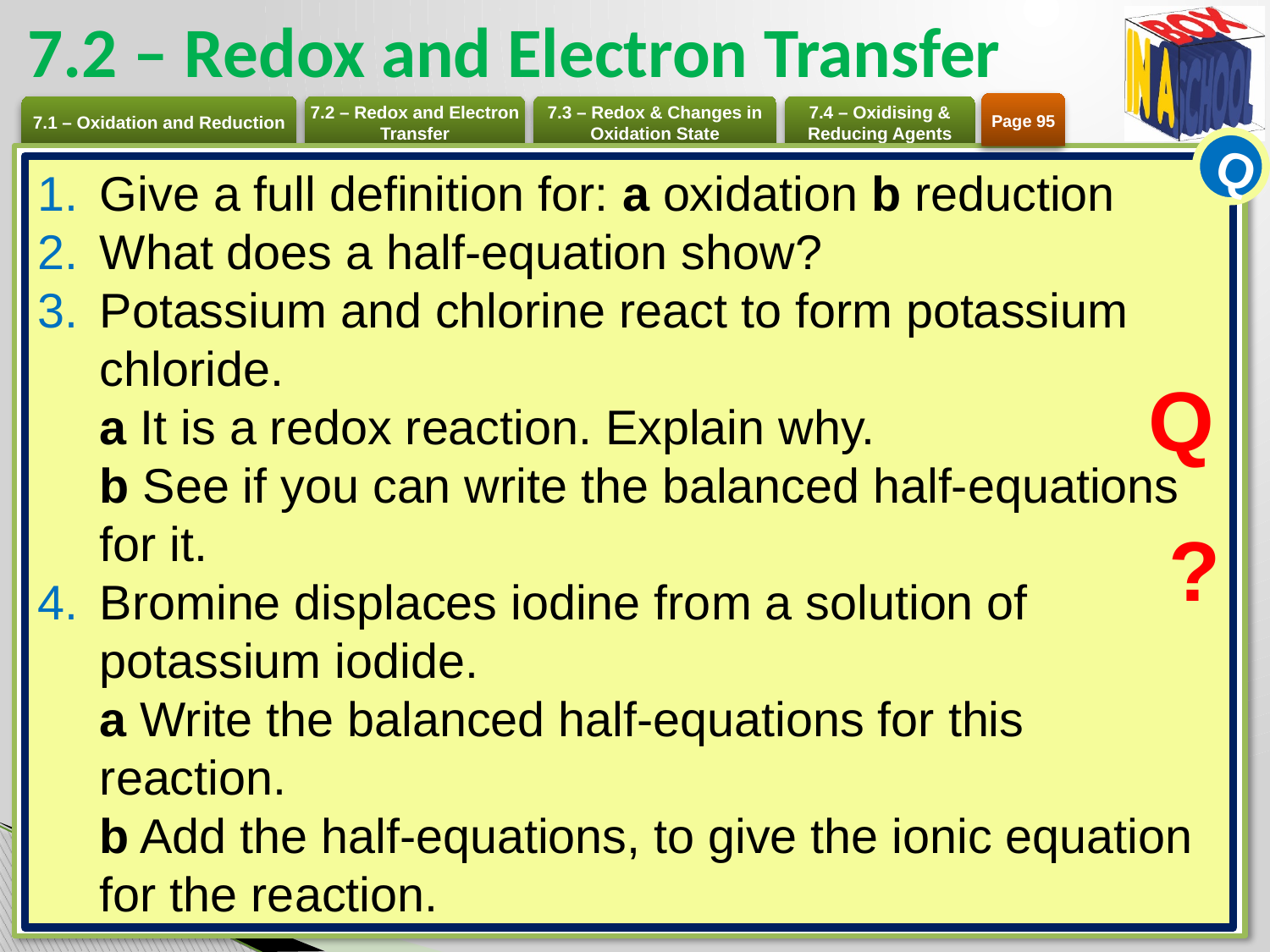

# 7.2 – Redox and Electron Transfer
Page 95
Q
Give a full definition for: a oxidation b reduction
What does a half-equation show?
Potassium and chlorine react to form potassium chloride.
a It is a redox reaction. Explain why.
b See if you can write the balanced half-equations for it.
Bromine displaces iodine from a solution of potassium iodide.
a Write the balanced half-equations for this reaction.
b Add the half-equations, to give the ionic equation for the reaction.
Q
?